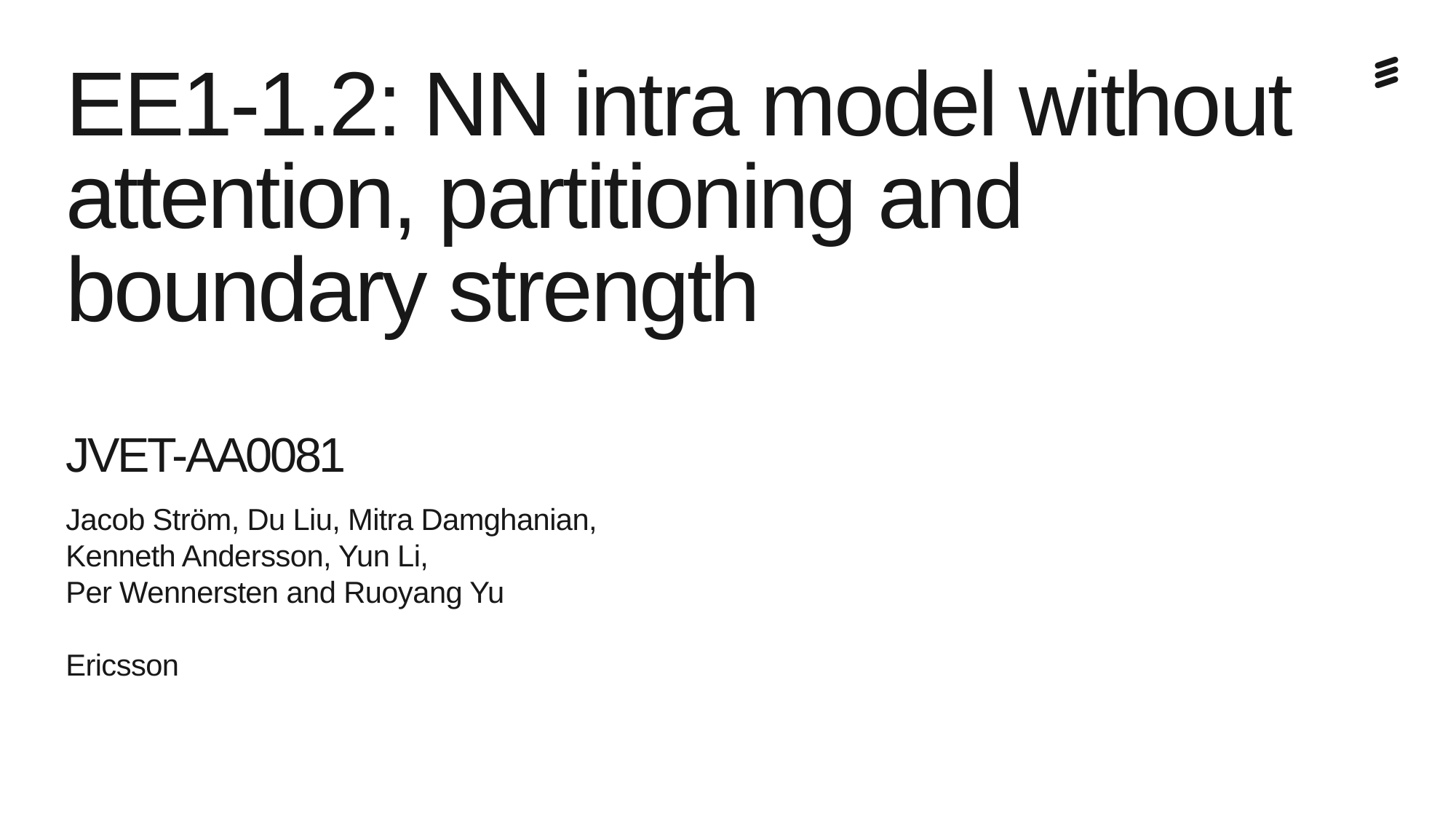

# EE1-1.2: NN intra model without attention, partitioning and boundary strength JVET-AA0081
Jacob Ström, Du Liu, Mitra Damghanian, Kenneth Andersson, Yun Li,
Per Wennersten and Ruoyang Yu

Ericsson

Ericsson
2022-04-20
Jacob Ström